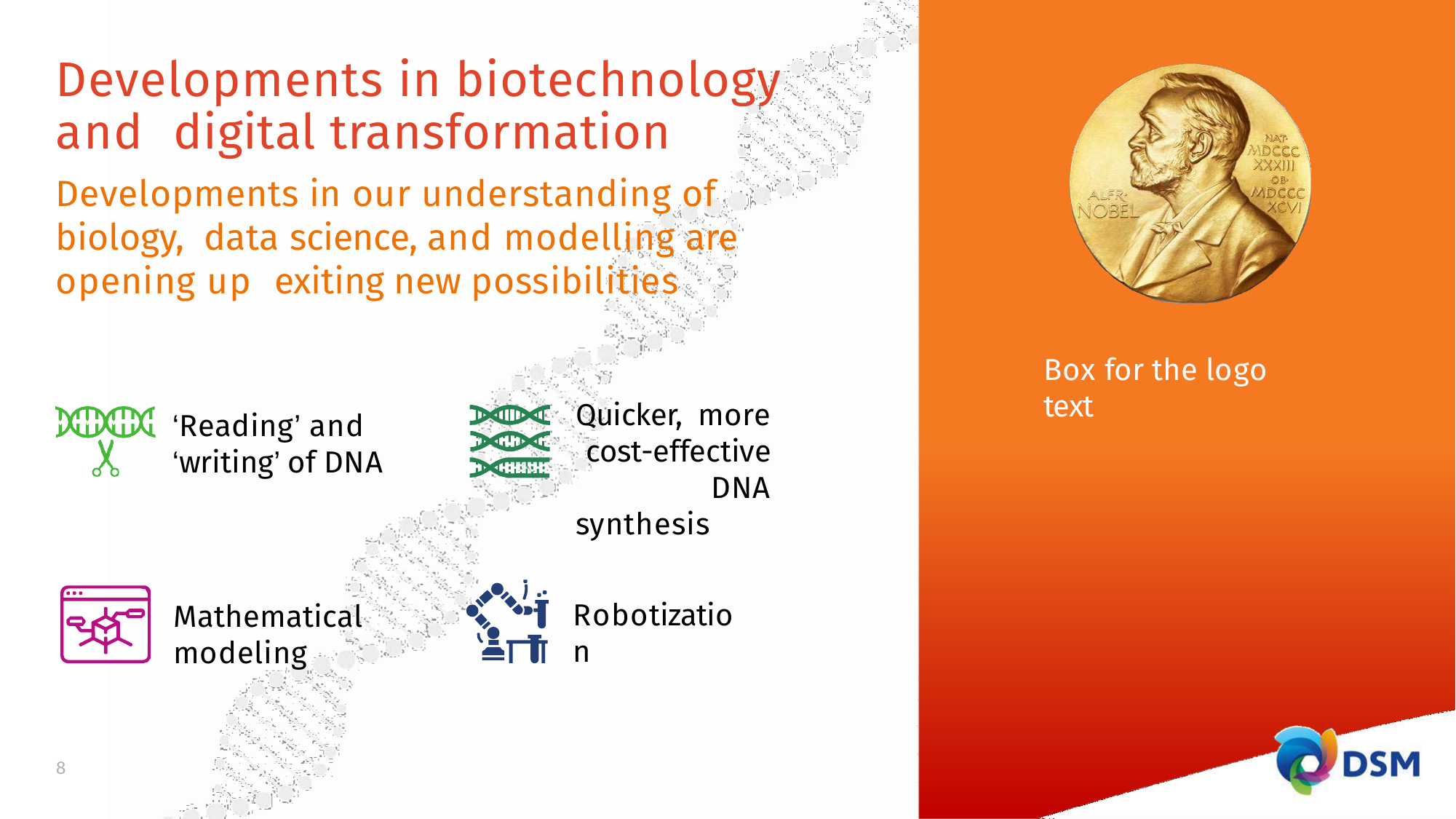

# Developments in biotechnology and  digital transformation

Developments in our understanding of biology,  data science, and modelling are opening up  exiting new possibilities
Box for the logo text
Quicker, more  cost-effective  DNA synthesis
‘Reading’ and
‘writing’ of DNA
Robotization
Mathematical
modeling
8